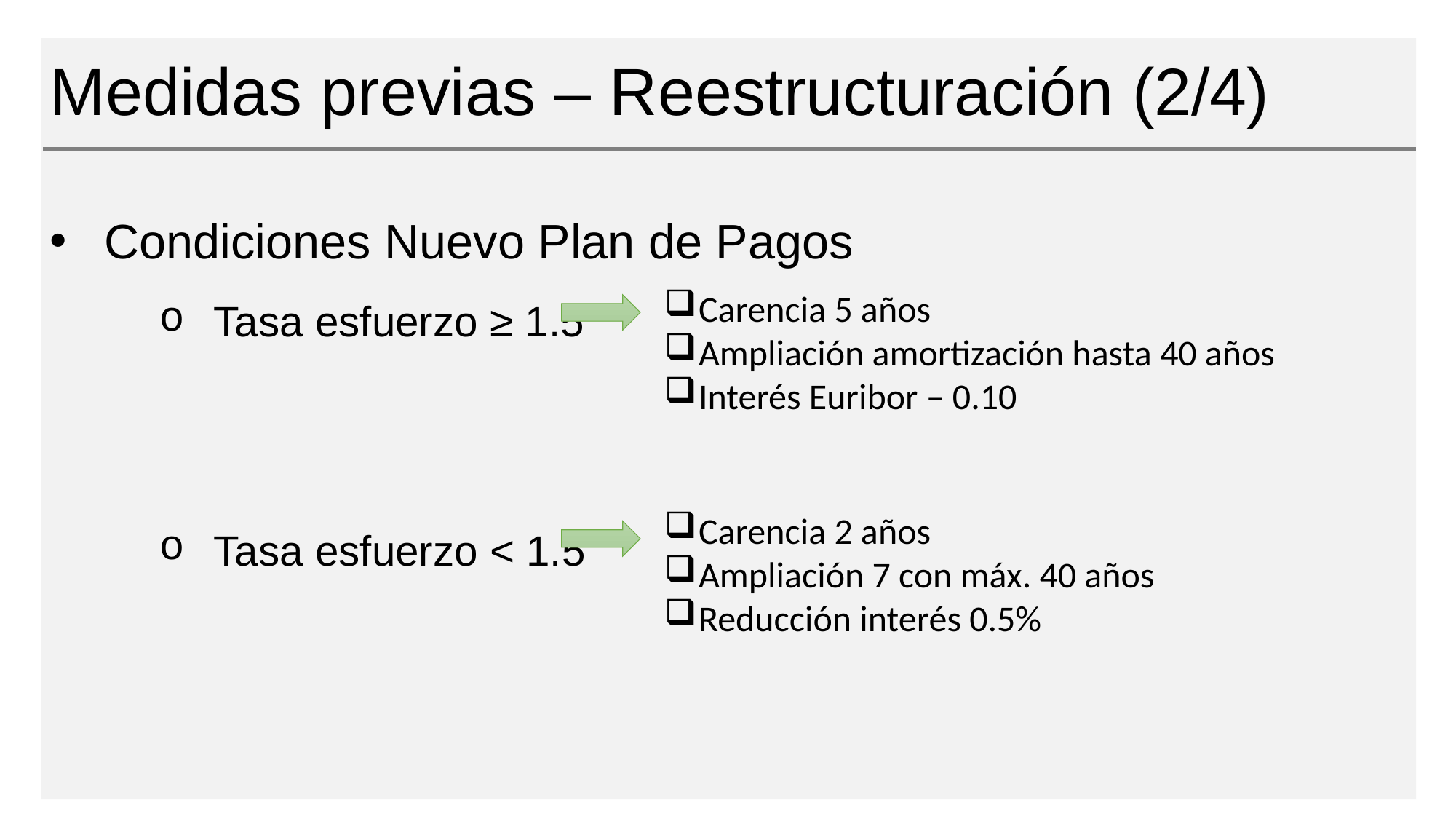

# Medidas previas – Reestructuración (2/4)
Condiciones Nuevo Plan de Pagos
Tasa esfuerzo ≥ 1.5

Tasa esfuerzo < 1.5
Carencia 5 años
Ampliación amortización hasta 40 años
Interés Euribor – 0.10

Carencia 2 años
Ampliación 7 con máx. 40 años
Reducción interés 0.5%